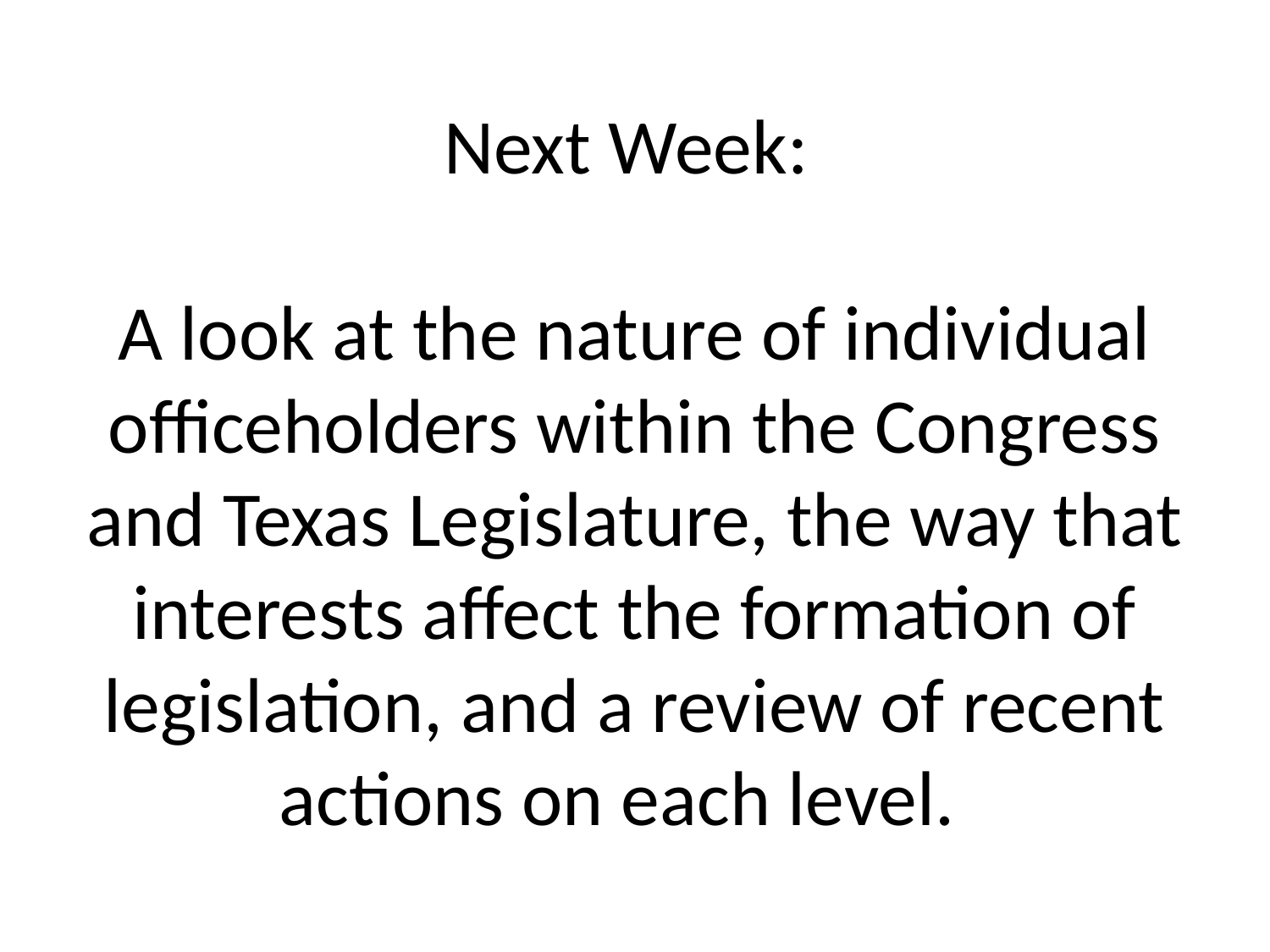

# Next Week: A look at the nature of individual officeholders within the Congress and Texas Legislature, the way that interests affect the formation of legislation, and a review of recent actions on each level.